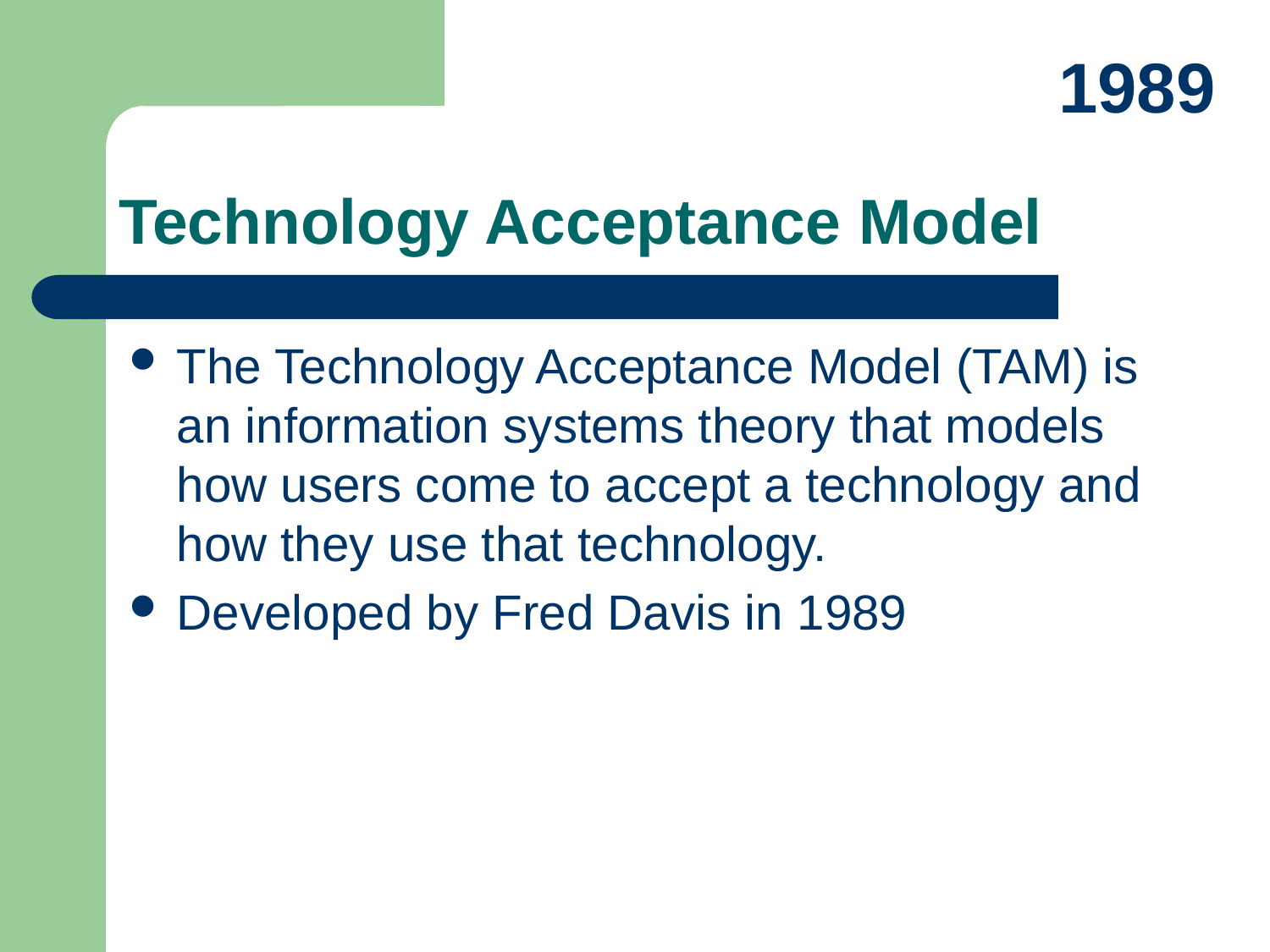

1989
# Technology Acceptance Model
The Technology Acceptance Model (TAM) is an information systems theory that models how users come to accept a technology and how they use that technology.
Developed by Fred Davis in 1989